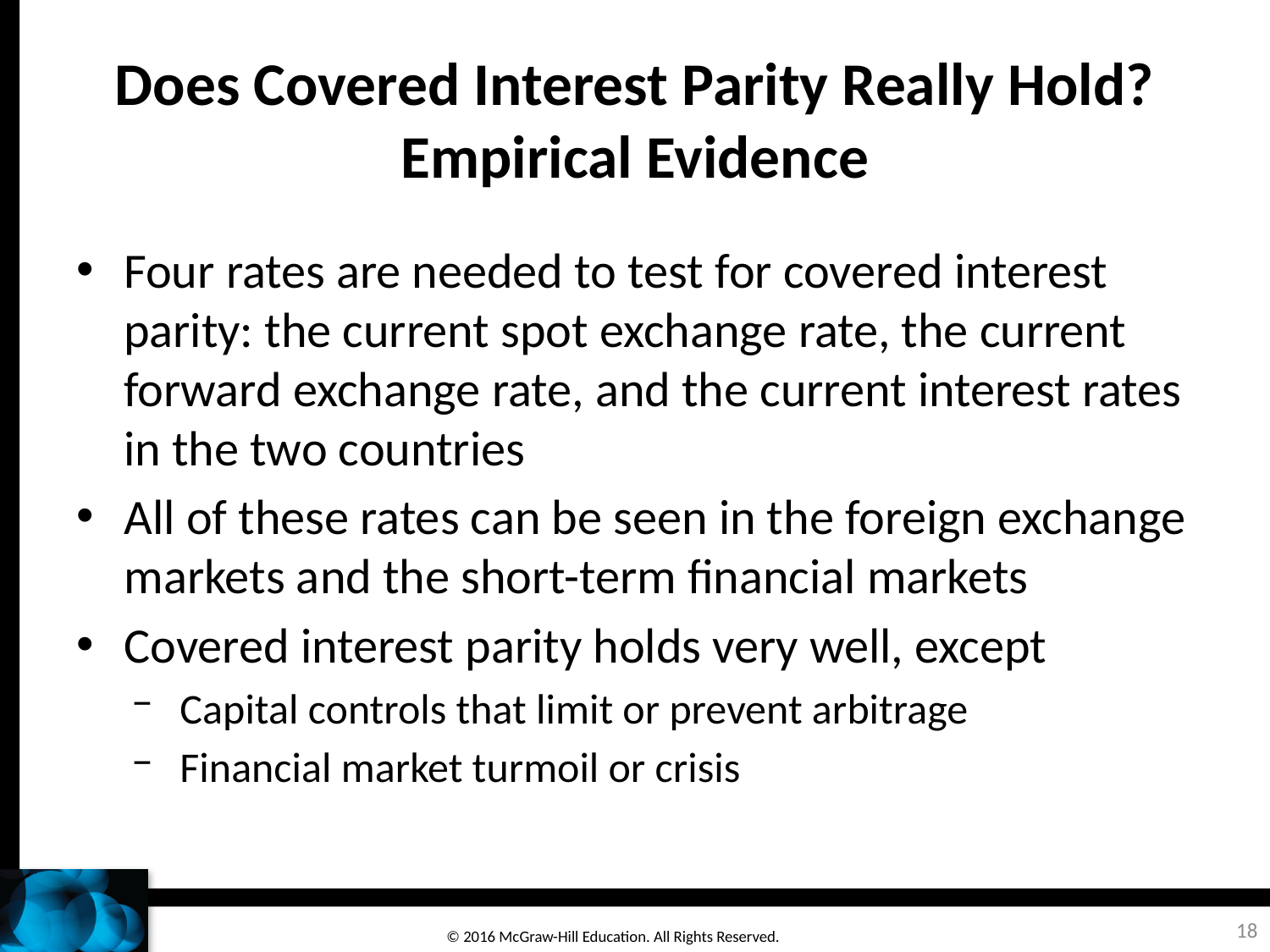

# Does Covered Interest Parity Really Hold? Empirical Evidence
Four rates are needed to test for covered interest parity: the current spot exchange rate, the current forward exchange rate, and the current interest rates in the two countries
All of these rates can be seen in the foreign exchange markets and the short-term financial markets
Covered interest parity holds very well, except
Capital controls that limit or prevent arbitrage
Financial market turmoil or crisis
18
© 2016 McGraw-Hill Education. All Rights Reserved.